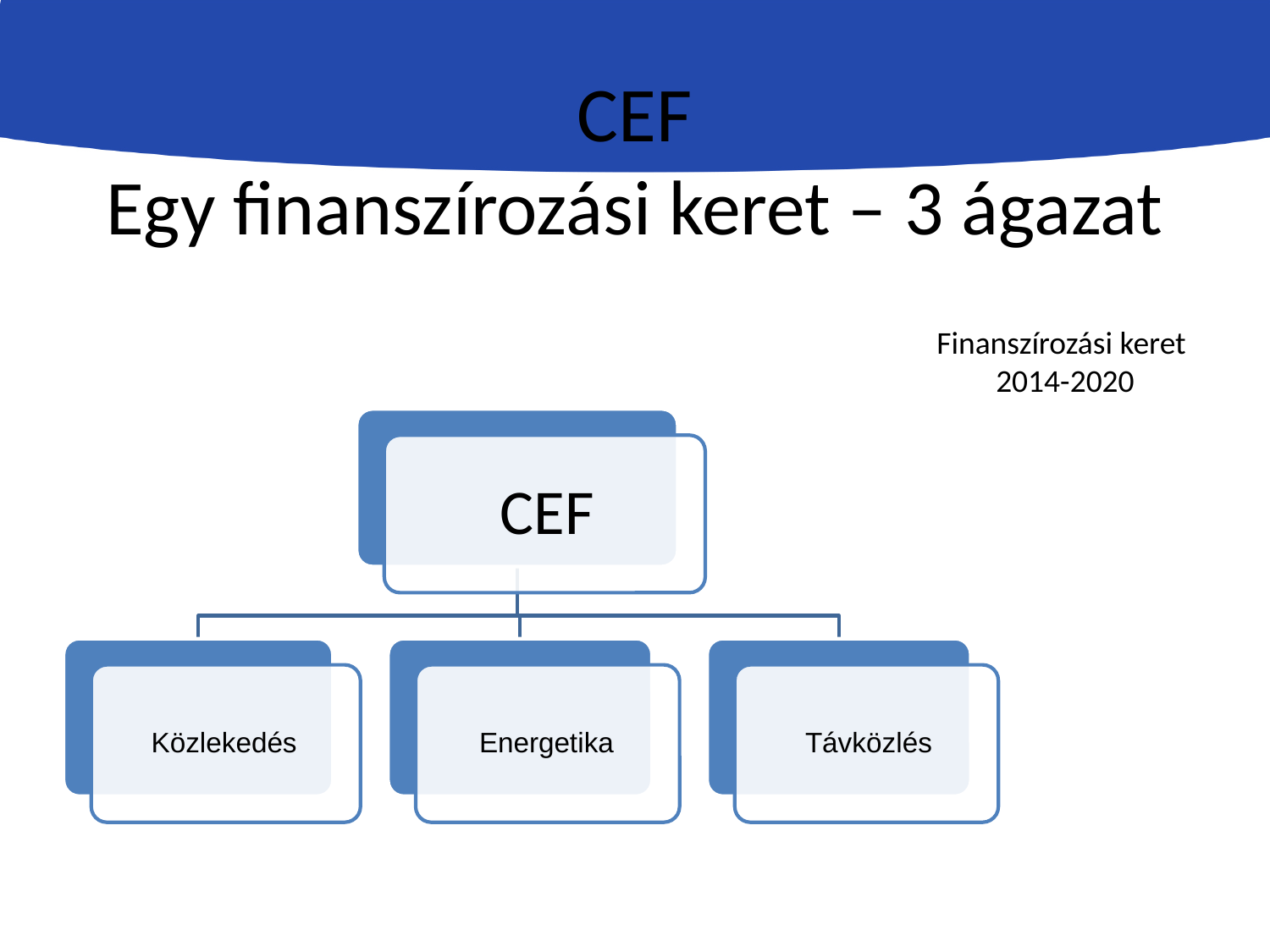

# CEF Egy finanszírozási keret – 3 ágazat
Finanszírozási keret
2014-2020
CEF
Közlekedés
Energetika
Távközlés